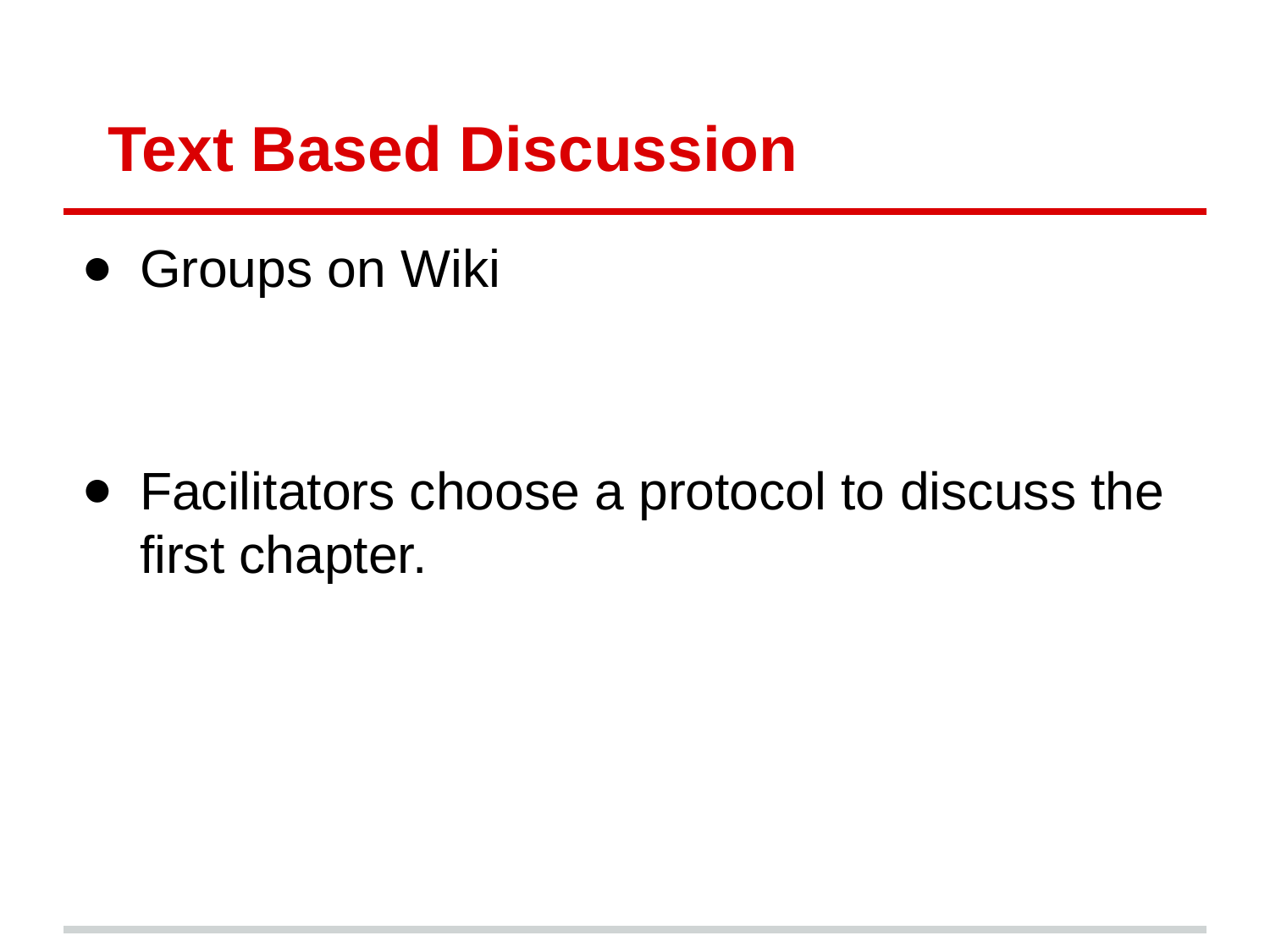

# Text Based Discussion
Groups on Wiki

Facilitators choose a protocol to discuss the first chapter.